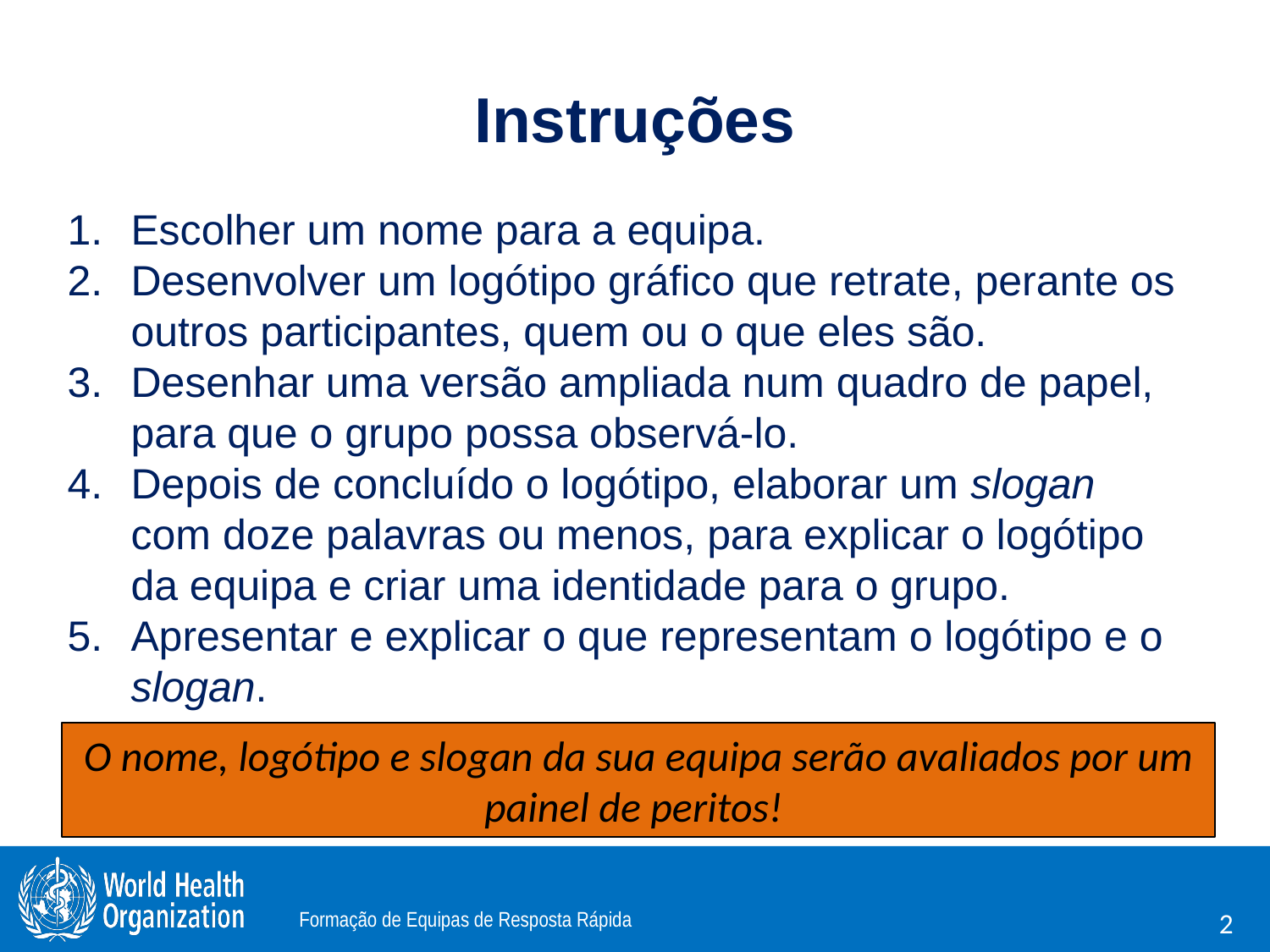

# Instruções
Escolher um nome para a equipa.
Desenvolver um logótipo gráfico que retrate, perante os outros participantes, quem ou o que eles são.
Desenhar uma versão ampliada num quadro de papel, para que o grupo possa observá-lo.
Depois de concluído o logótipo, elaborar um slogan com doze palavras ou menos, para explicar o logótipo da equipa e criar uma identidade para o grupo.
Apresentar e explicar o que representam o logótipo e o slogan.
O nome, logótipo e slogan da sua equipa serão avaliados por um painel de peritos!